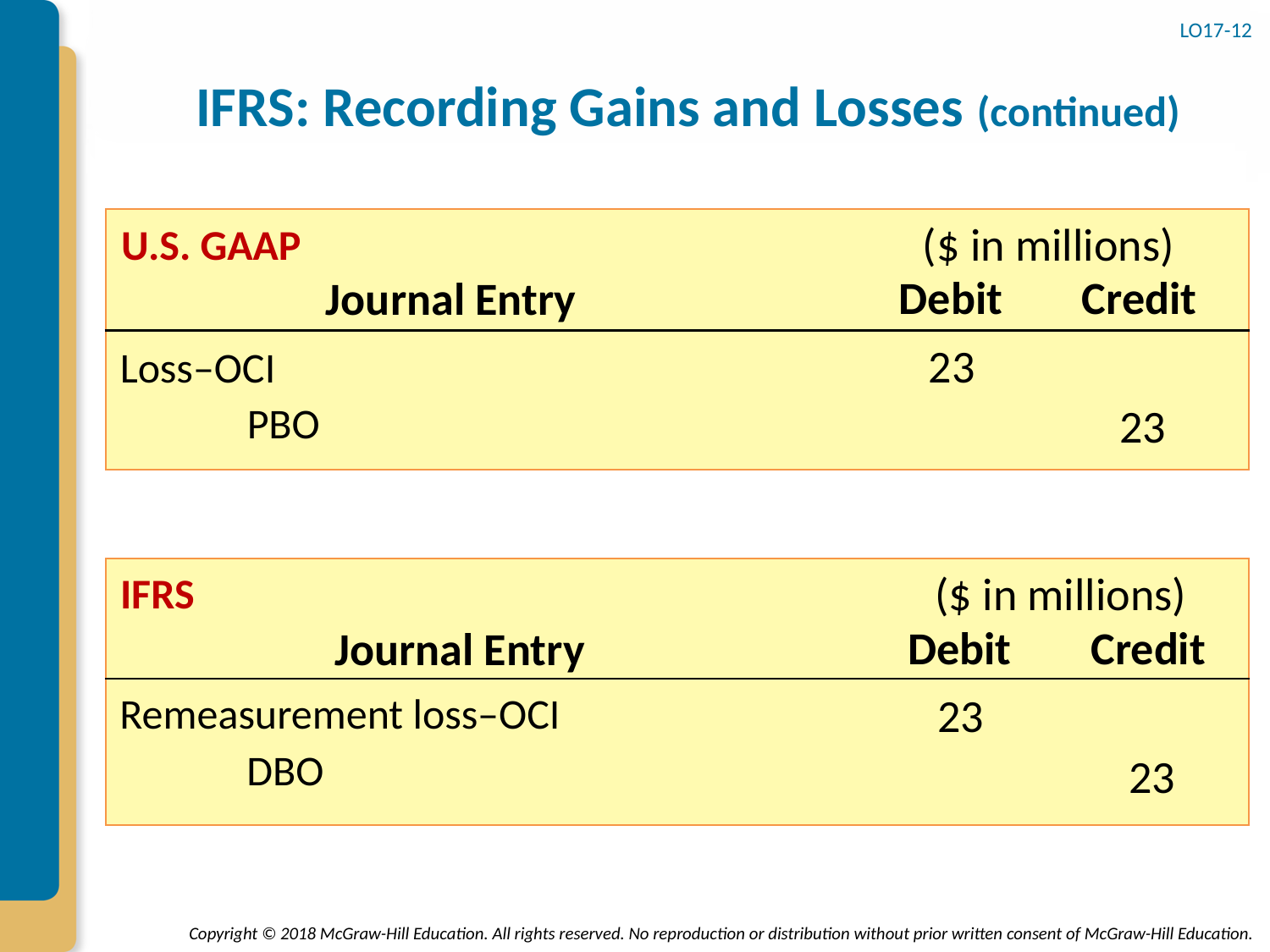

# IFRS: Recording Gains and Losses (continued)
LO17-12

($ in millions)
U.S. GAAP
Debit
Credit
Journal Entry
23
Loss–OCI
	PBO
23

($ in millions)
IFRS
Debit
Credit
Journal Entry
Remeasurement loss–OCI
23
	DBO
23